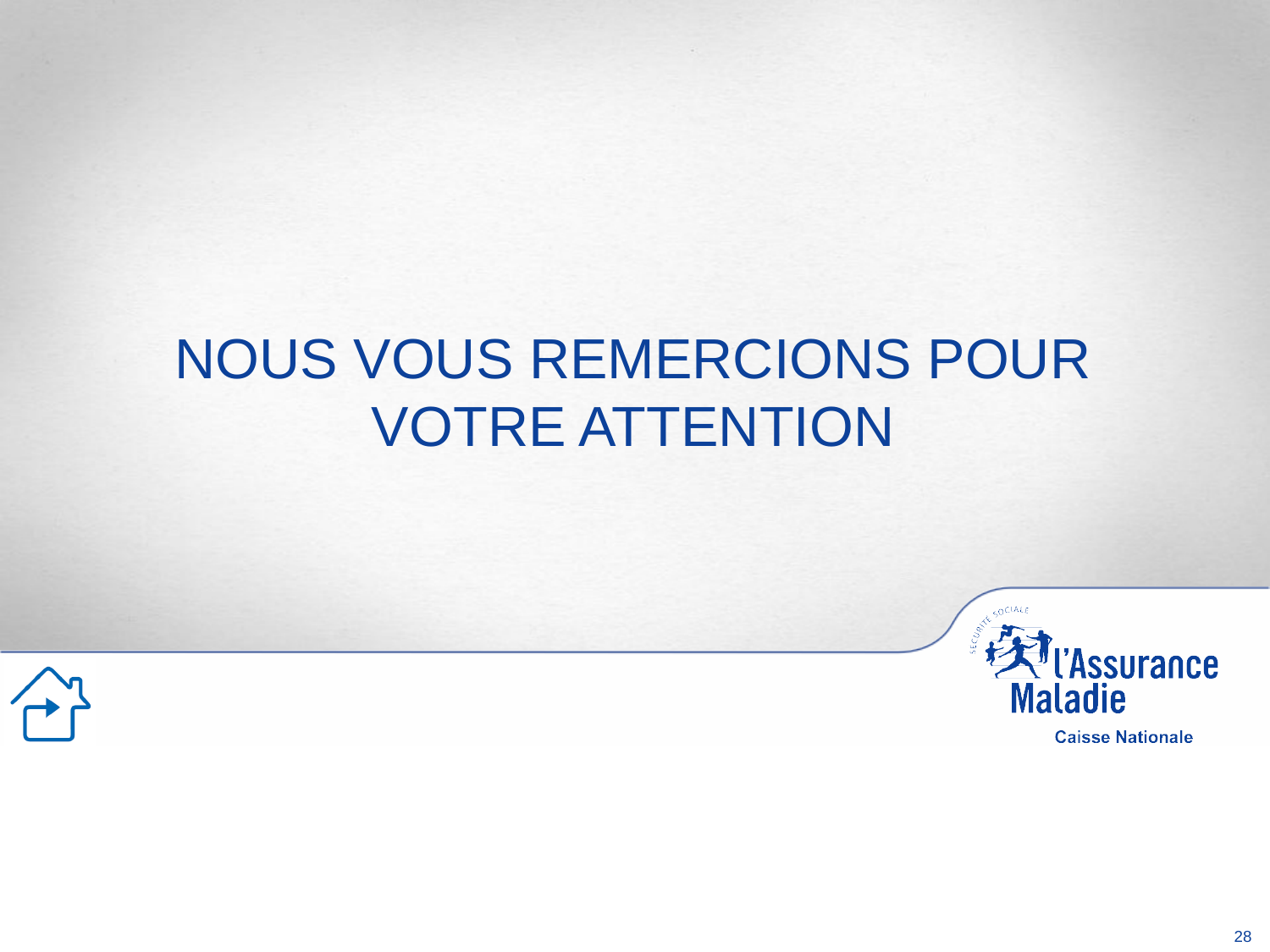

#
NOUS VOUS REMERCIONS POUR VOTRE ATTENTION
28